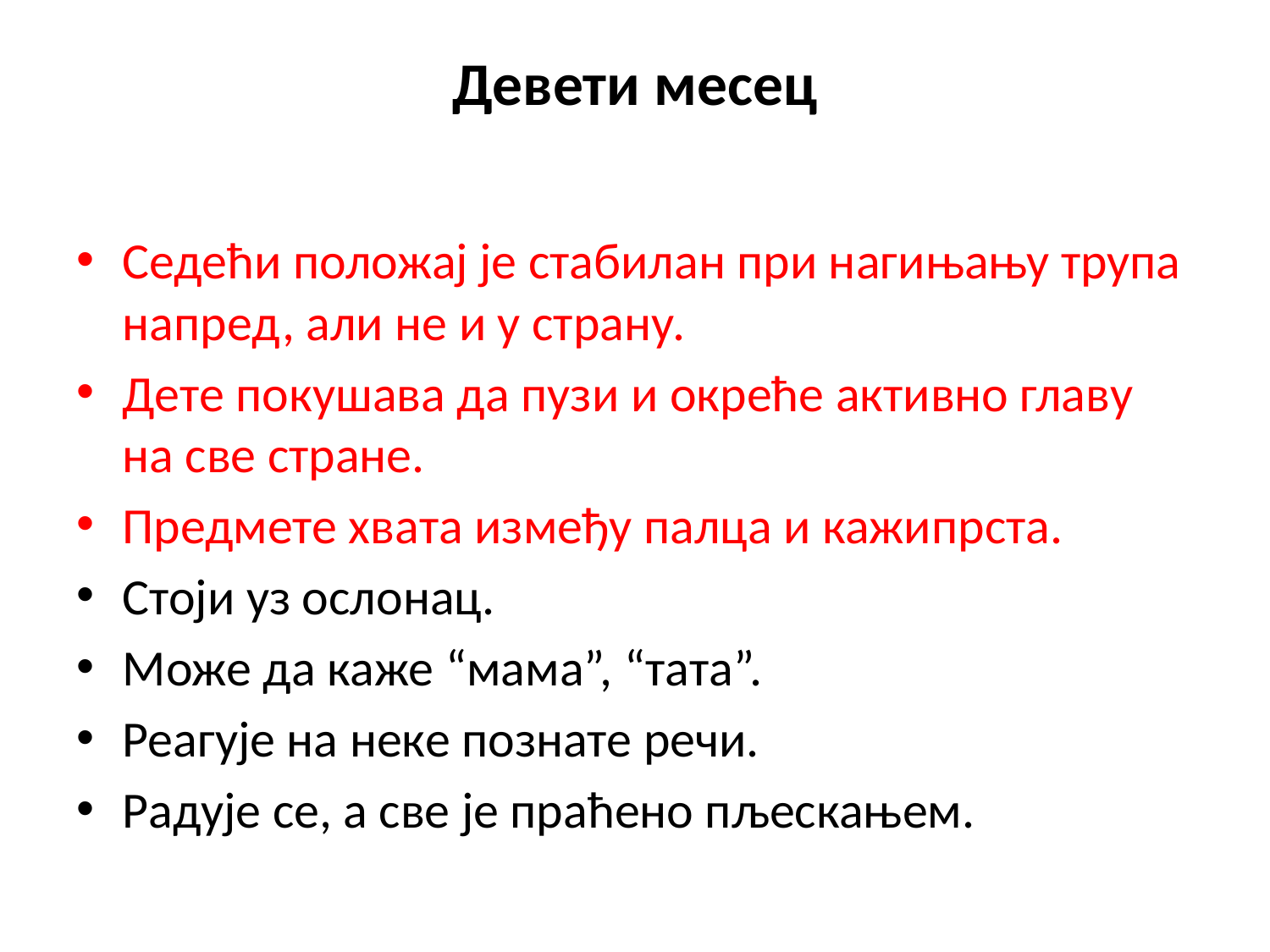

# Девети месец
Седећи положај је стабилан при нагињању трупа напред, али не и у страну.
Дете покушава да пузи и окреће активно главу на све стране.
Предмете хвата између палца и кажипрста.
Стоји уз ослонац.
Може да каже “мама”, “тата”.
Реагује на неке познате речи.
Радује се, а све је праћено пљескањем.